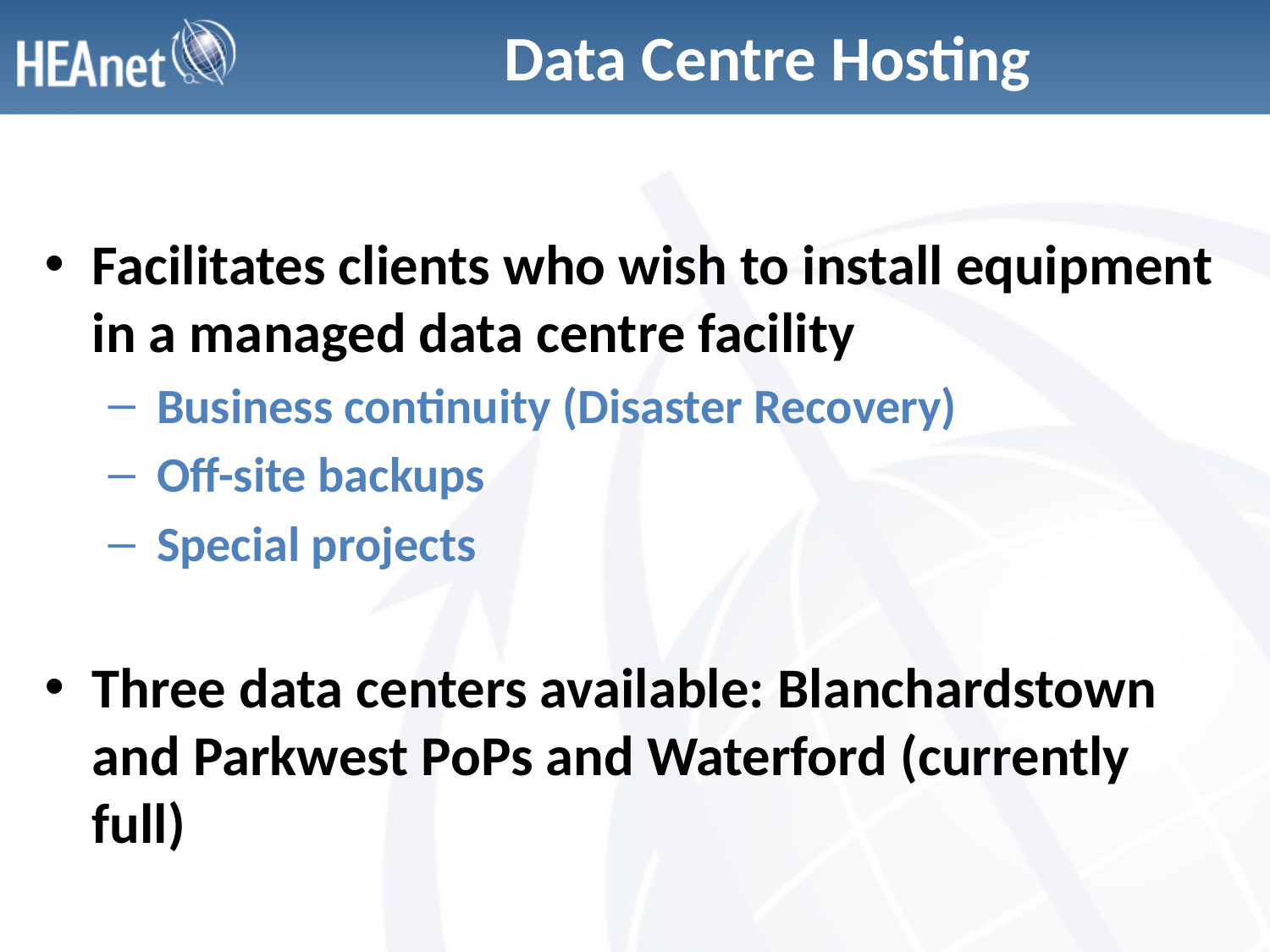

# Data Centre Hosting
Facilitates clients who wish to install equipment in a managed data centre facility
Business continuity (Disaster Recovery)
Off-site backups
Special projects

Three data centers available: Blanchardstown and Parkwest PoPs and Waterford (currently full)